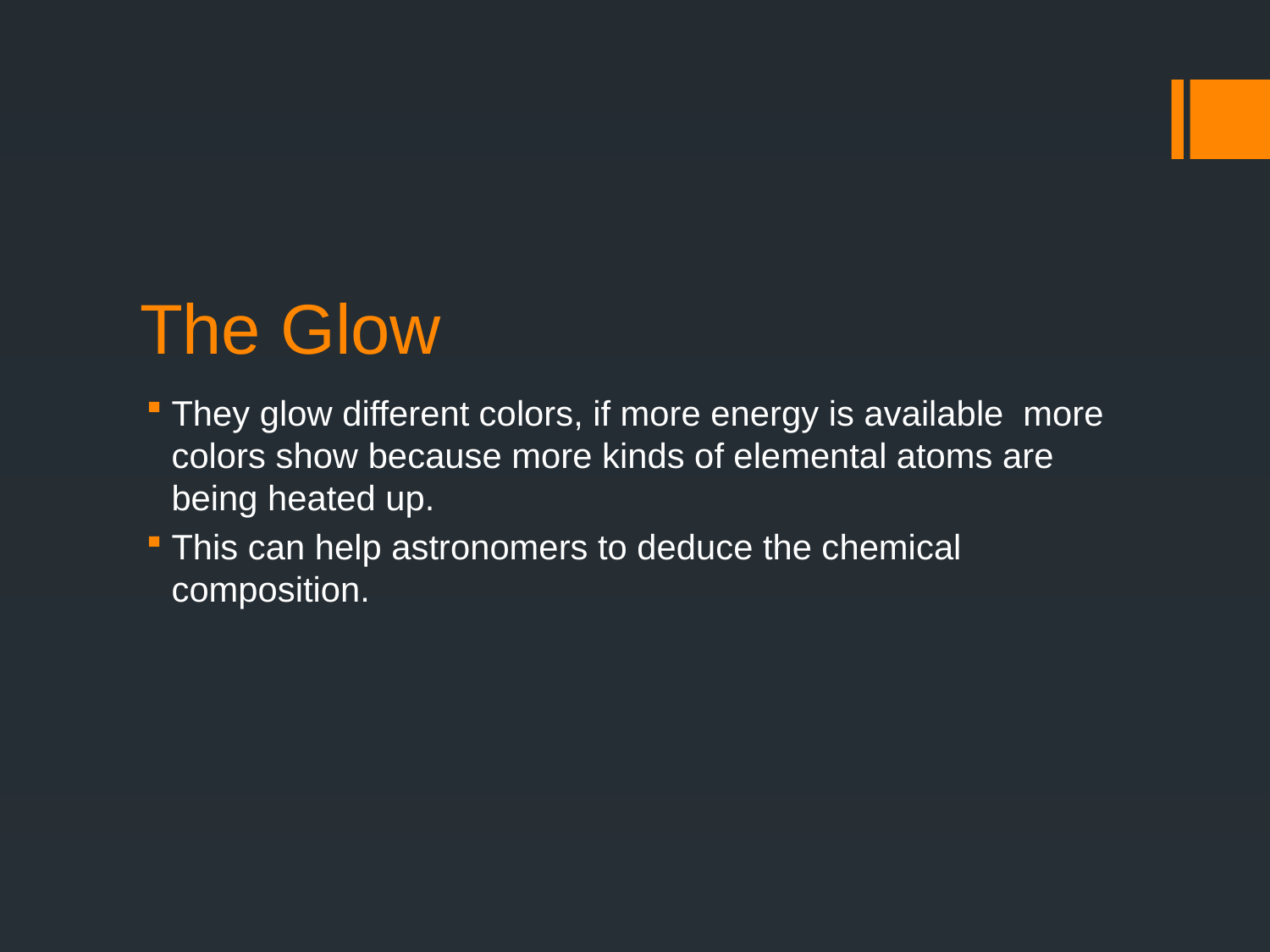

# The Glow
They glow different colors, if more energy is available  more colors show because more kinds of elemental atoms are being heated up.
This can help astronomers to deduce the chemical composition.